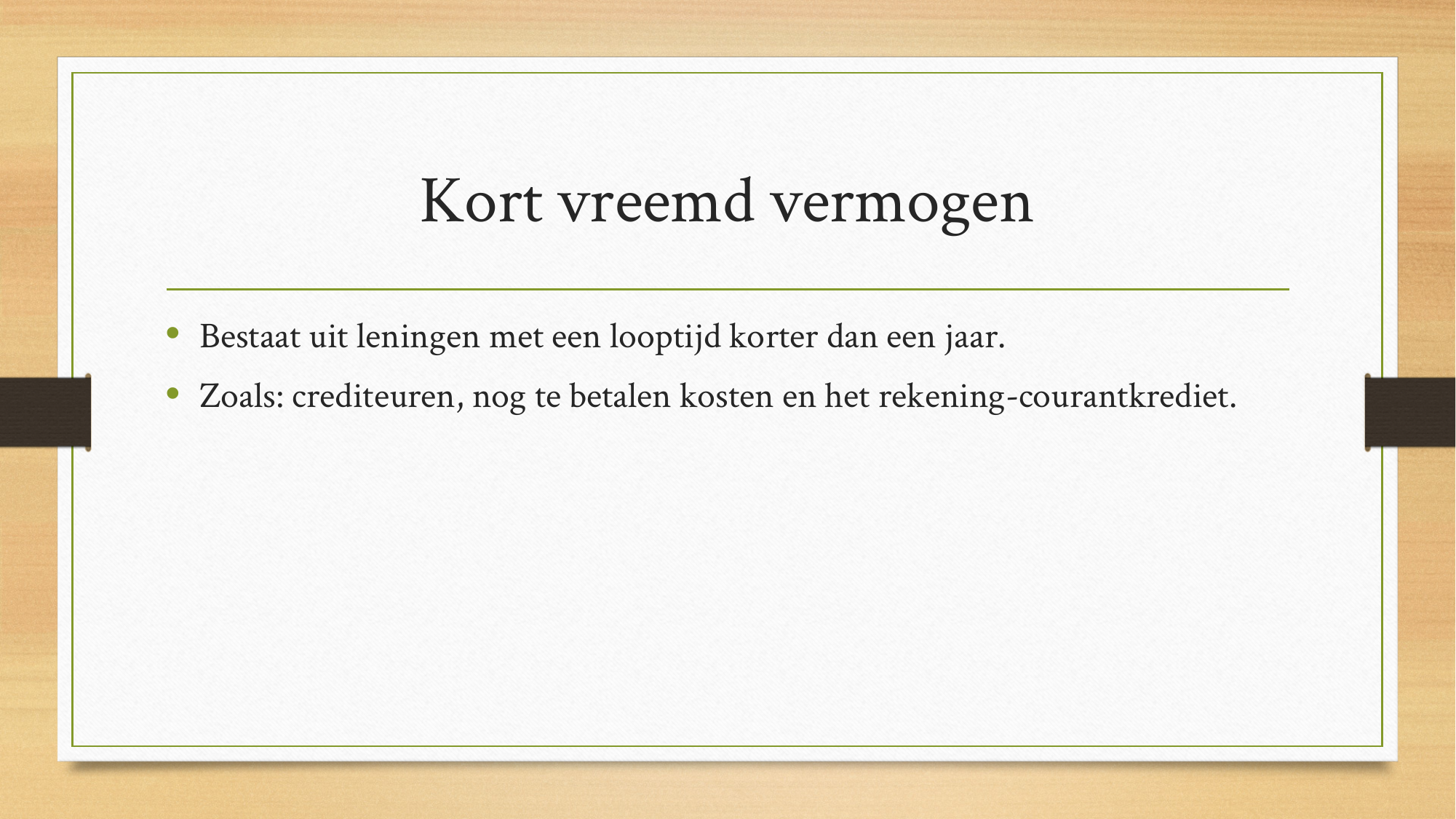

# Kort vreemd vermogen
Bestaat uit leningen met een looptijd korter dan een jaar.
Zoals: crediteuren, nog te betalen kosten en het rekening-courantkrediet.